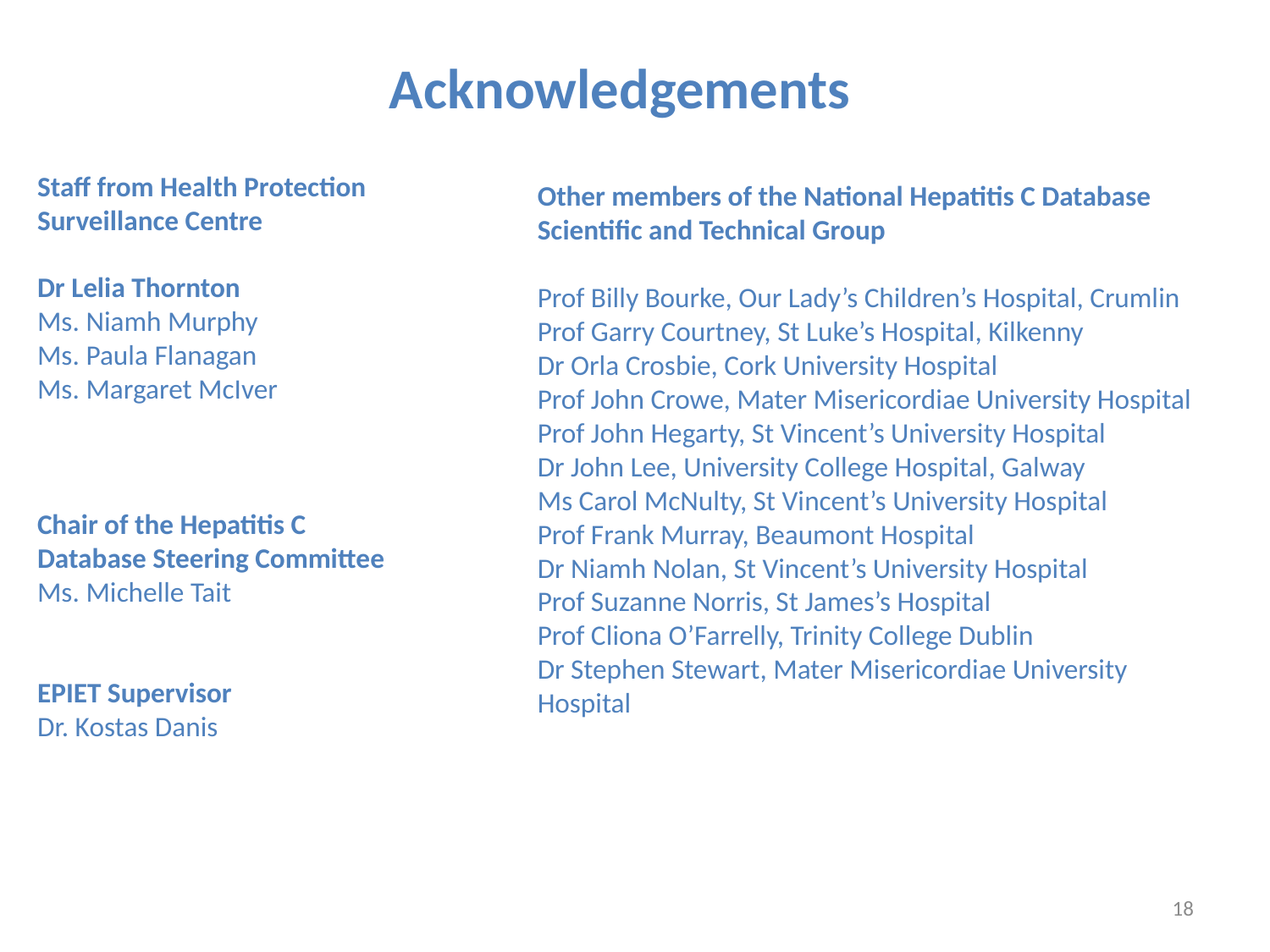

Acknowledgements
Staff from Health Protection Surveillance Centre

Dr Lelia Thornton
Ms. Niamh Murphy
Ms. Paula Flanagan
Ms. Margaret McIver

Chair of the Hepatitis C Database Steering Committee
Ms. Michelle Tait

EPIET Supervisor
Dr. Kostas Danis
Other members of the National Hepatitis C Database Scientific and Technical Group

Prof Billy Bourke, Our Lady’s Children’s Hospital, Crumlin
Prof Garry Courtney, St Luke’s Hospital, Kilkenny
Dr Orla Crosbie, Cork University Hospital
Prof John Crowe, Mater Misericordiae University Hospital
Prof John Hegarty, St Vincent’s University Hospital
Dr John Lee, University College Hospital, Galway
Ms Carol McNulty, St Vincent’s University Hospital
Prof Frank Murray, Beaumont Hospital
Dr Niamh Nolan, St Vincent’s University Hospital
Prof Suzanne Norris, St James’s Hospital
Prof Cliona O’Farrelly, Trinity College Dublin
Dr Stephen Stewart, Mater Misericordiae University Hospital
18